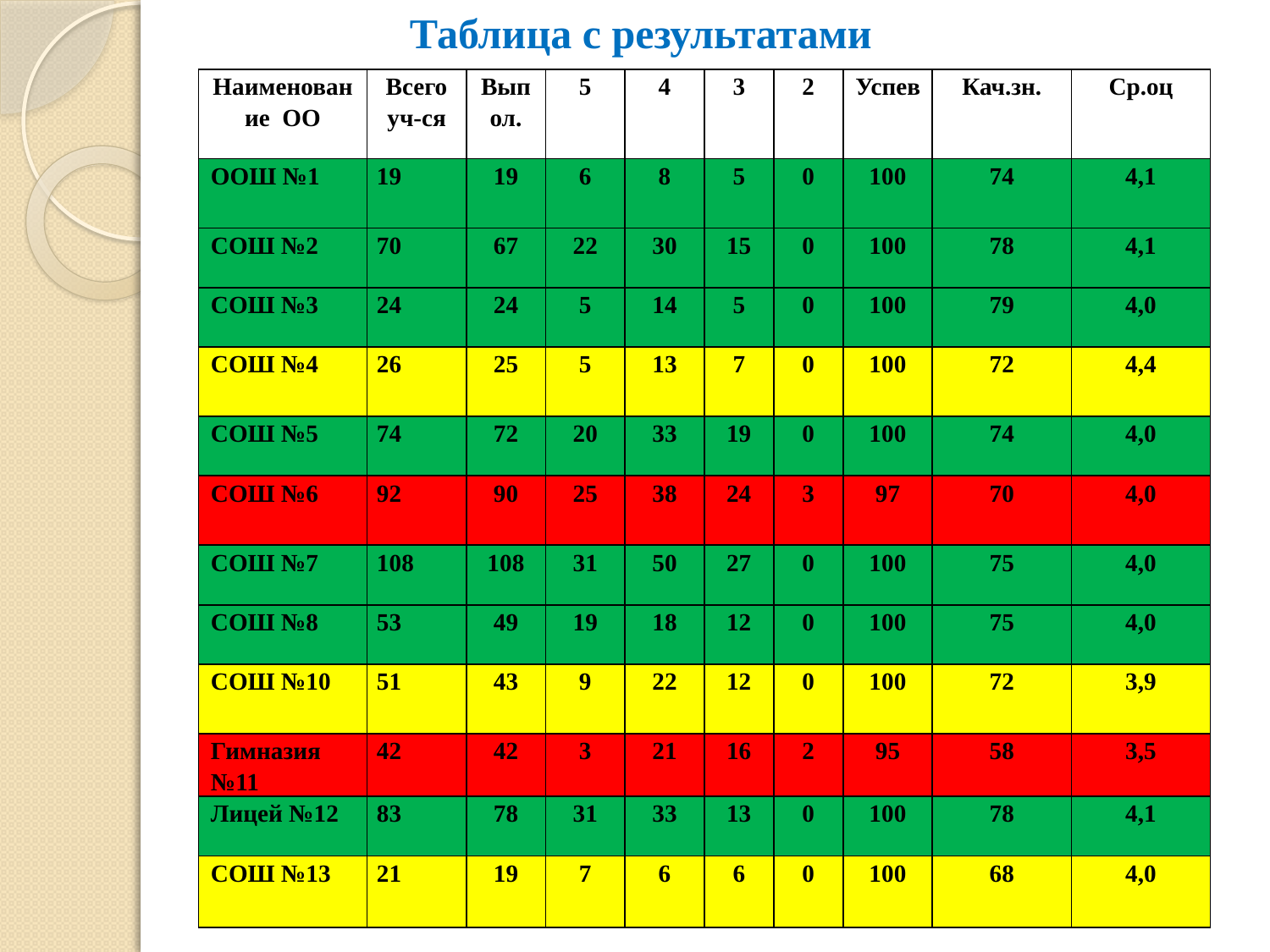

# Таблица с результатами
| Наименование ОО | Всего уч-ся | Выпол. | 5 | 4 | 3 | 2 | Успев | Кач.зн. | Ср.оц |
| --- | --- | --- | --- | --- | --- | --- | --- | --- | --- |
| ООШ №1 | 19 | 19 | 6 | 8 | 5 | 0 | 100 | 74 | 4,1 |
| СОШ №2 | 70 | 67 | 22 | 30 | 15 | 0 | 100 | 78 | 4,1 |
| СОШ №3 | 24 | 24 | 5 | 14 | 5 | 0 | 100 | 79 | 4,0 |
| СОШ №4 | 26 | 25 | 5 | 13 | 7 | 0 | 100 | 72 | 4,4 |
| СОШ №5 | 74 | 72 | 20 | 33 | 19 | 0 | 100 | 74 | 4,0 |
| СОШ №6 | 92 | 90 | 25 | 38 | 24 | 3 | 97 | 70 | 4,0 |
| СОШ №7 | 108 | 108 | 31 | 50 | 27 | 0 | 100 | 75 | 4,0 |
| СОШ №8 | 53 | 49 | 19 | 18 | 12 | 0 | 100 | 75 | 4,0 |
| СОШ №10 | 51 | 43 | 9 | 22 | 12 | 0 | 100 | 72 | 3,9 |
| Гимназия №11 | 42 | 42 | 3 | 21 | 16 | 2 | 95 | 58 | 3,5 |
| Лицей №12 | 83 | 78 | 31 | 33 | 13 | 0 | 100 | 78 | 4,1 |
| СОШ №13 | 21 | 19 | 7 | 6 | 6 | 0 | 100 | 68 | 4,0 |